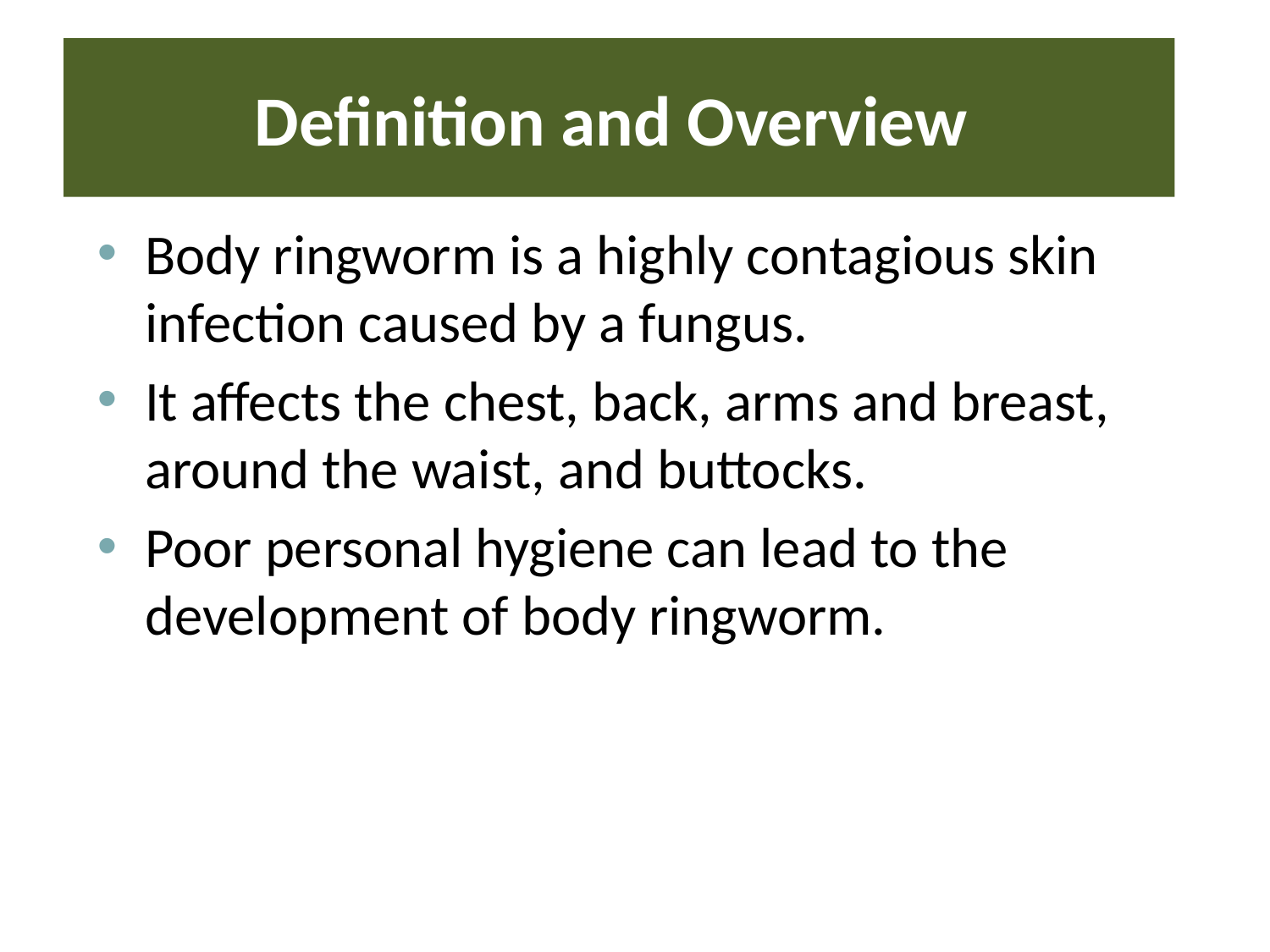

# Definition and Overview
Body ringworm is a highly contagious skin infection caused by a fungus.
It affects the chest, back, arms and breast, around the waist, and buttocks.
Poor personal hygiene can lead to the development of body ringworm.